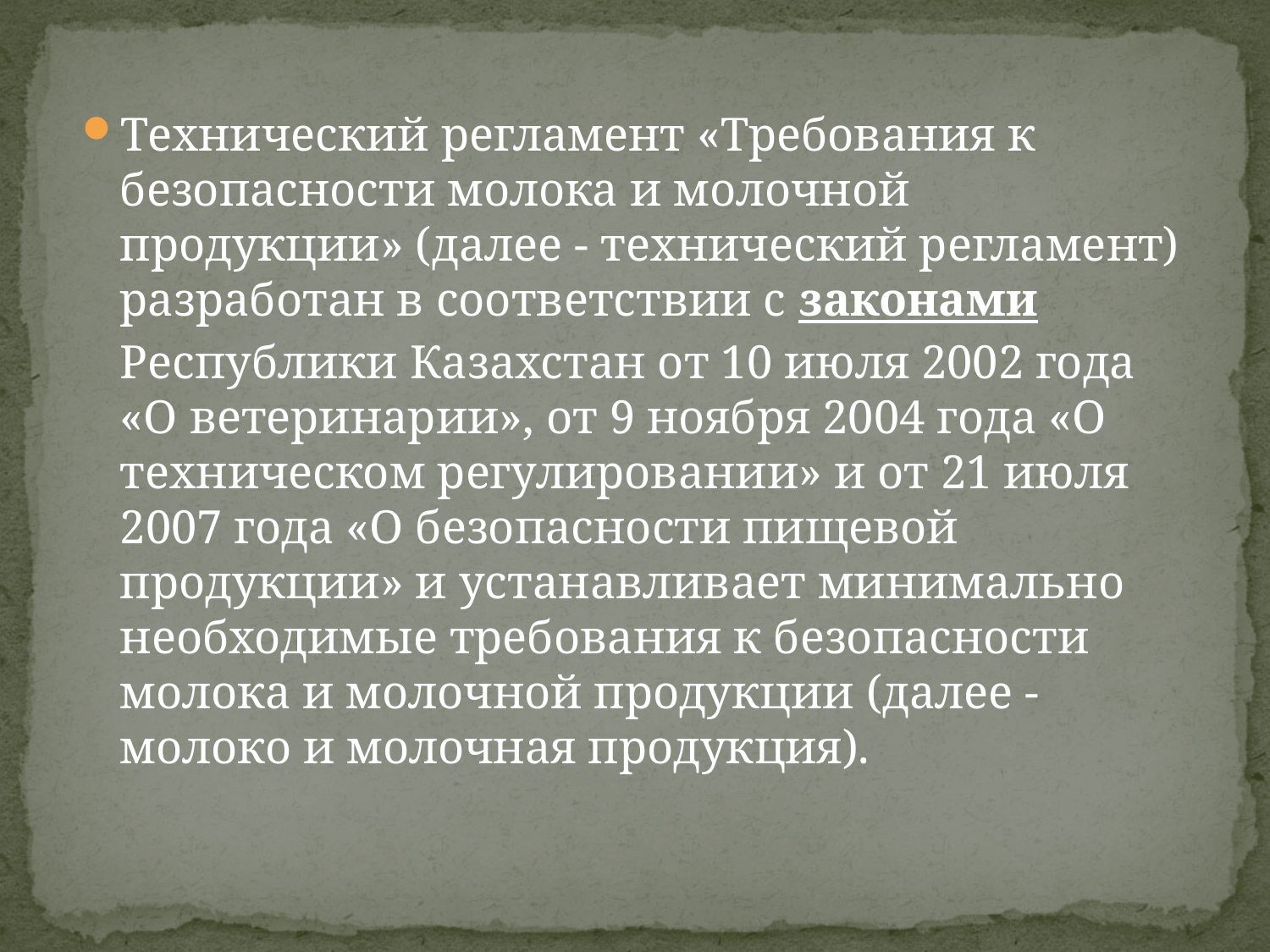

Технический регламент «Требования к безопасности молока и молочной продукции» (далее - технический регламент) разработан в соответствии с законами Республики Казахстан от 10 июля 2002 года «О ветеринарии», от 9 ноября 2004 года «О техническом регулировании» и от 21 июля 2007 года «О безопасности пищевой продукции» и устанавливает минимально необходимые требования к безопасности молока и молочной продукции (далее - молоко и молочная продукция).